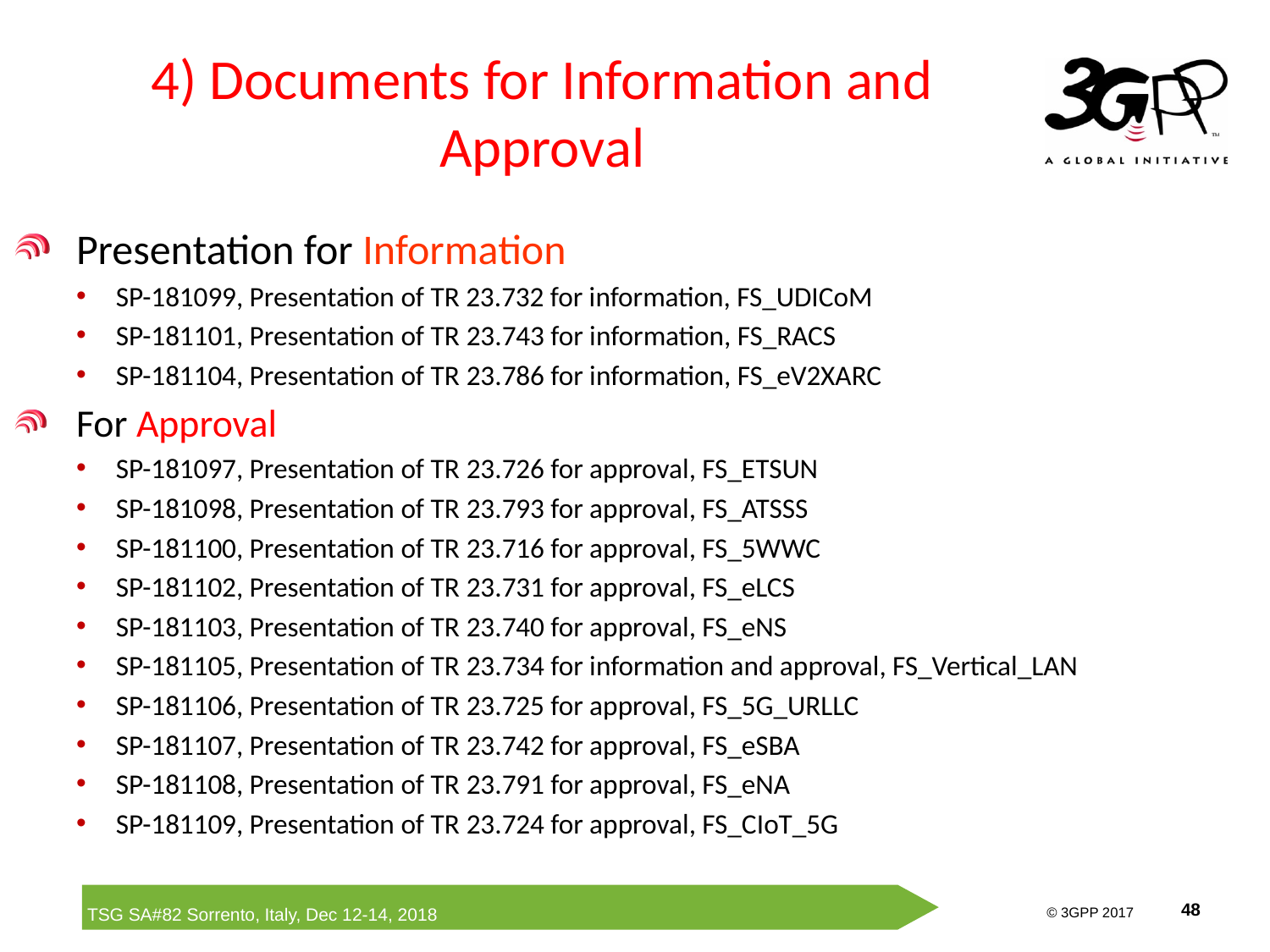

# 4) Documents for Information and Approval
Presentation for Information
SP-181099, Presentation of TR 23.732 for information, FS_UDICoM
SP-181101, Presentation of TR 23.743 for information, FS_RACS
SP-181104, Presentation of TR 23.786 for information, FS_eV2XARC
For Approval
SP-181097, Presentation of TR 23.726 for approval, FS_ETSUN
SP-181098, Presentation of TR 23.793 for approval, FS_ATSSS
SP-181100, Presentation of TR 23.716 for approval, FS_5WWC
SP-181102, Presentation of TR 23.731 for approval, FS_eLCS
SP-181103, Presentation of TR 23.740 for approval, FS_eNS
SP-181105, Presentation of TR 23.734 for information and approval, FS_Vertical_LAN
SP-181106, Presentation of TR 23.725 for approval, FS_5G_URLLC
SP-181107, Presentation of TR 23.742 for approval, FS_eSBA
SP-181108, Presentation of TR 23.791 for approval, FS_eNA
SP-181109, Presentation of TR 23.724 for approval, FS_CIoT_5G